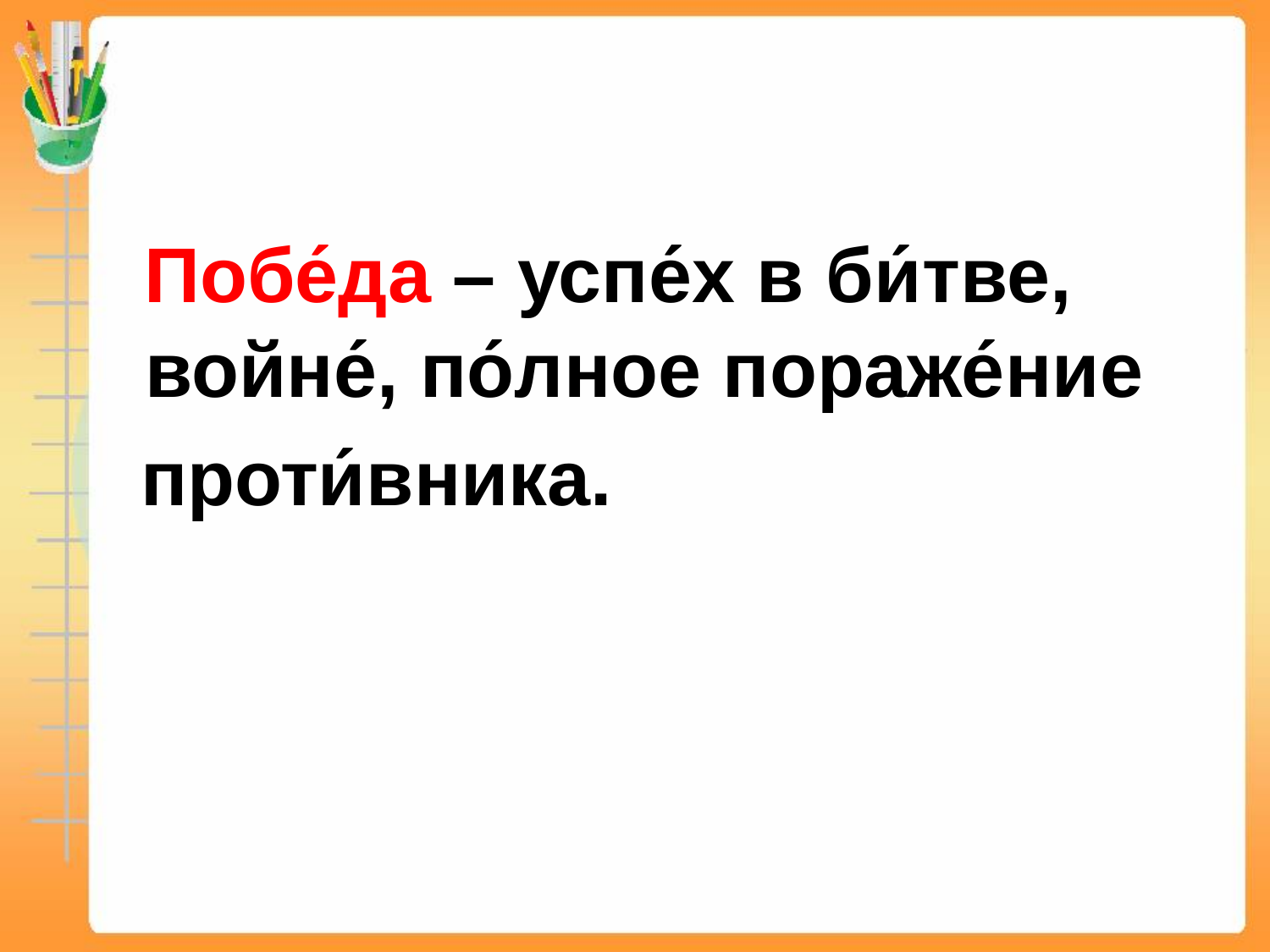

Побе́да – успе́х в би́тве, войне́, по́лное пораже́ние
  проти́вника.